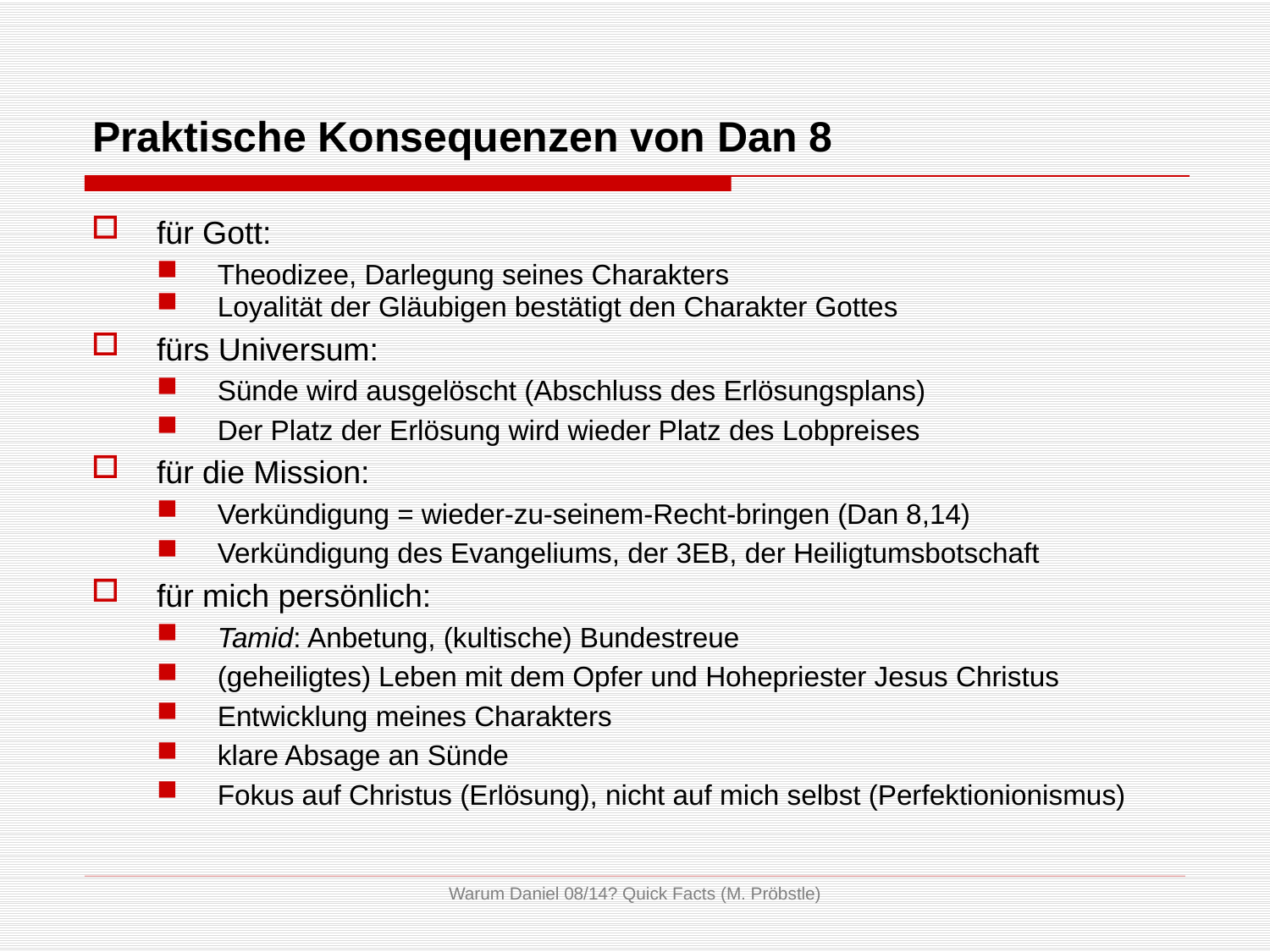

# Praktische Konsequenzen von Dan 8
für Gott:
Theodizee, Darlegung seines Charakters
Loyalität der Gläubigen bestätigt den Charakter Gottes
fürs Universum:
Sünde wird ausgelöscht (Abschluss des Erlösungsplans)
Der Platz der Erlösung wird wieder Platz des Lobpreises
für die Mission:
Verkündigung = wieder-zu-seinem-Recht-bringen (Dan 8,14)
Verkündigung des Evangeliums, der 3EB, der Heiligtumsbotschaft
für mich persönlich:
Tamid: Anbetung, (kultische) Bundestreue
(geheiligtes) Leben mit dem Opfer und Hohepriester Jesus Christus
Entwicklung meines Charakters
klare Absage an Sünde
Fokus auf Christus (Erlösung), nicht auf mich selbst (Perfektionionismus)
Warum Daniel 08/14? Quick Facts (M. Pröbstle)